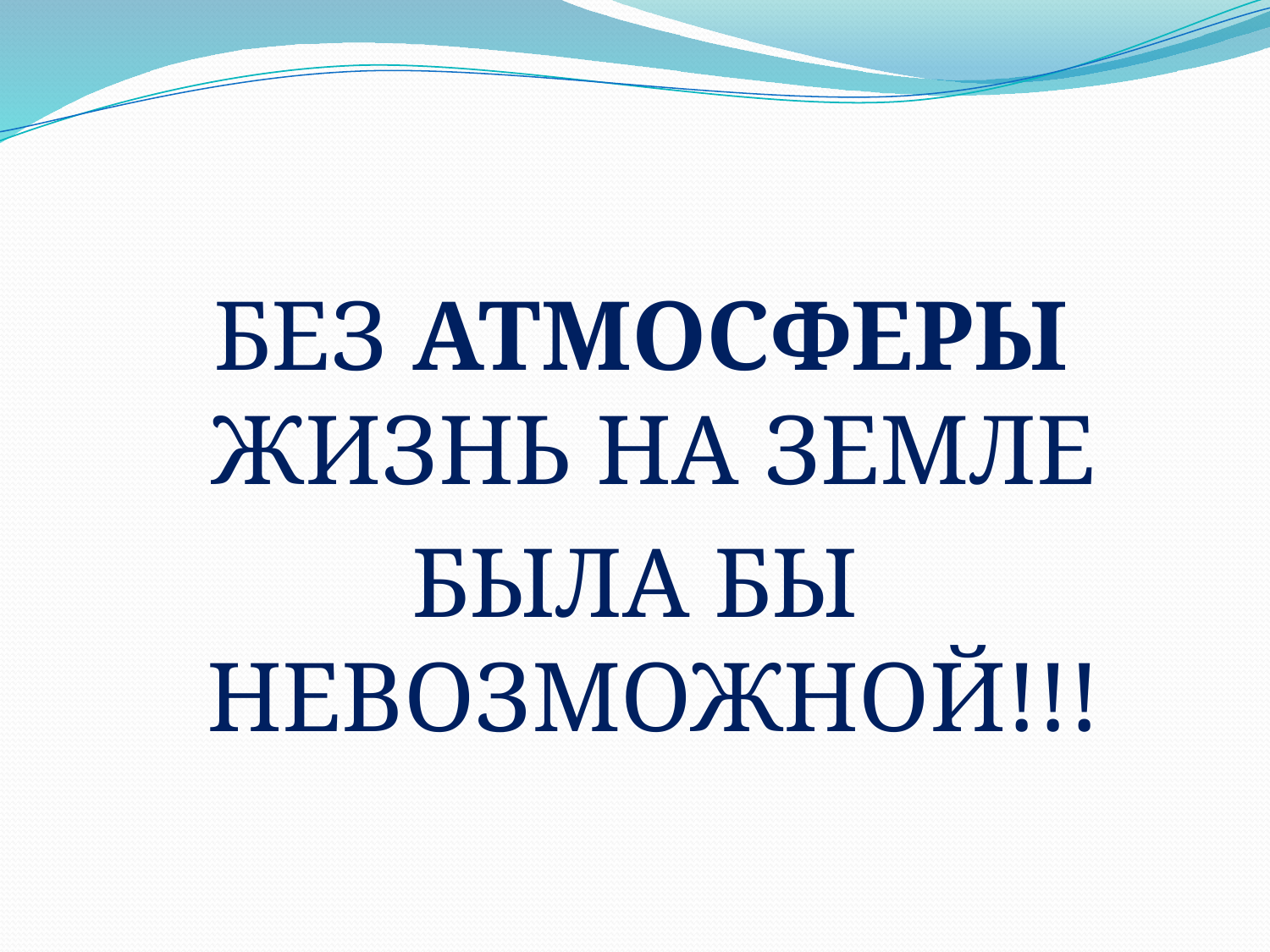

#
 БЕЗ АТМОСФЕРЫ ЖИЗНЬ НА ЗЕМЛЕ
БЫЛА БЫ НЕВОЗМОЖНОЙ!!!